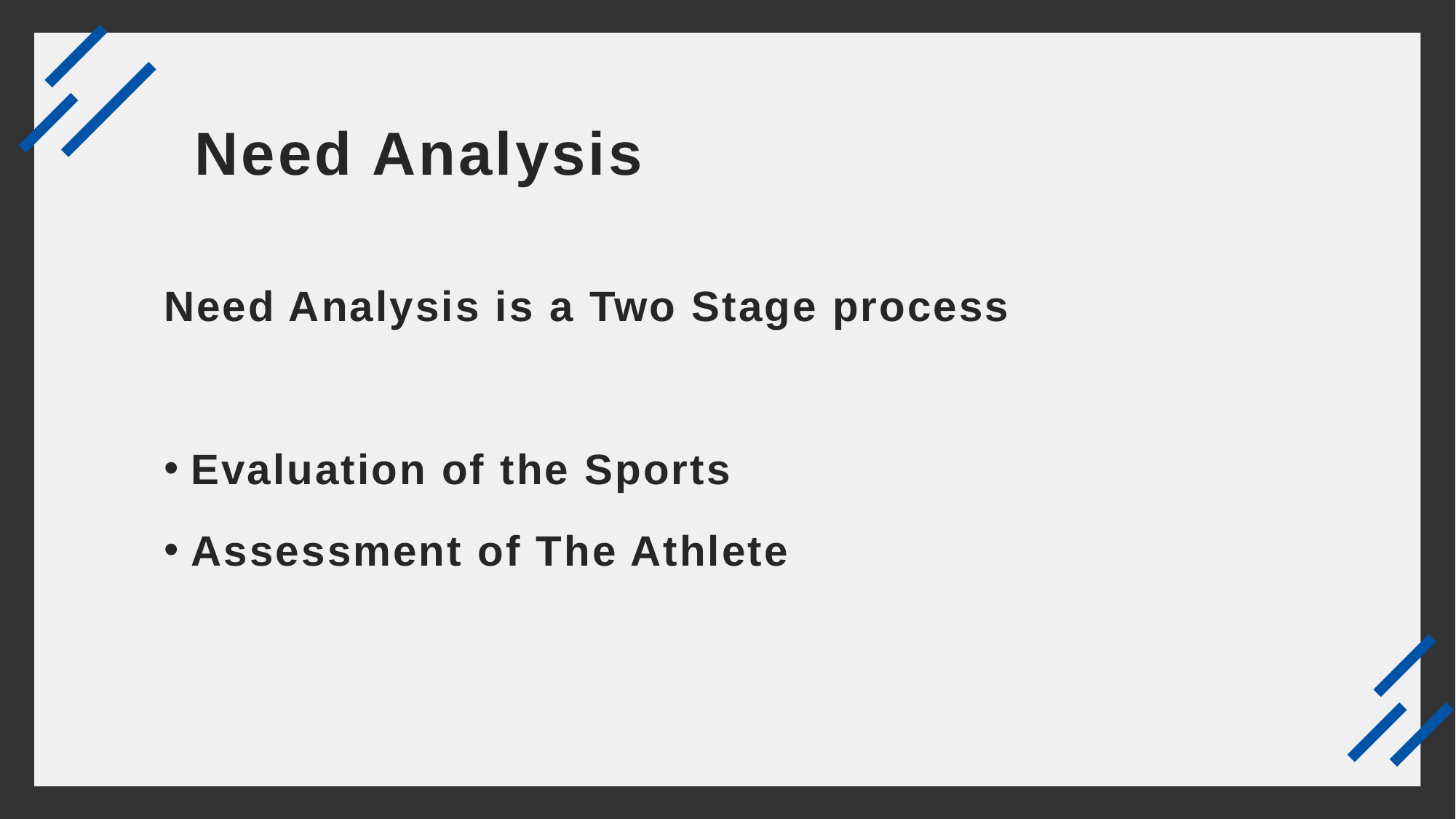

# Need Analysis
Need Analysis is a Two Stage process

Evaluation of the Sports
Assessment of The Athlete